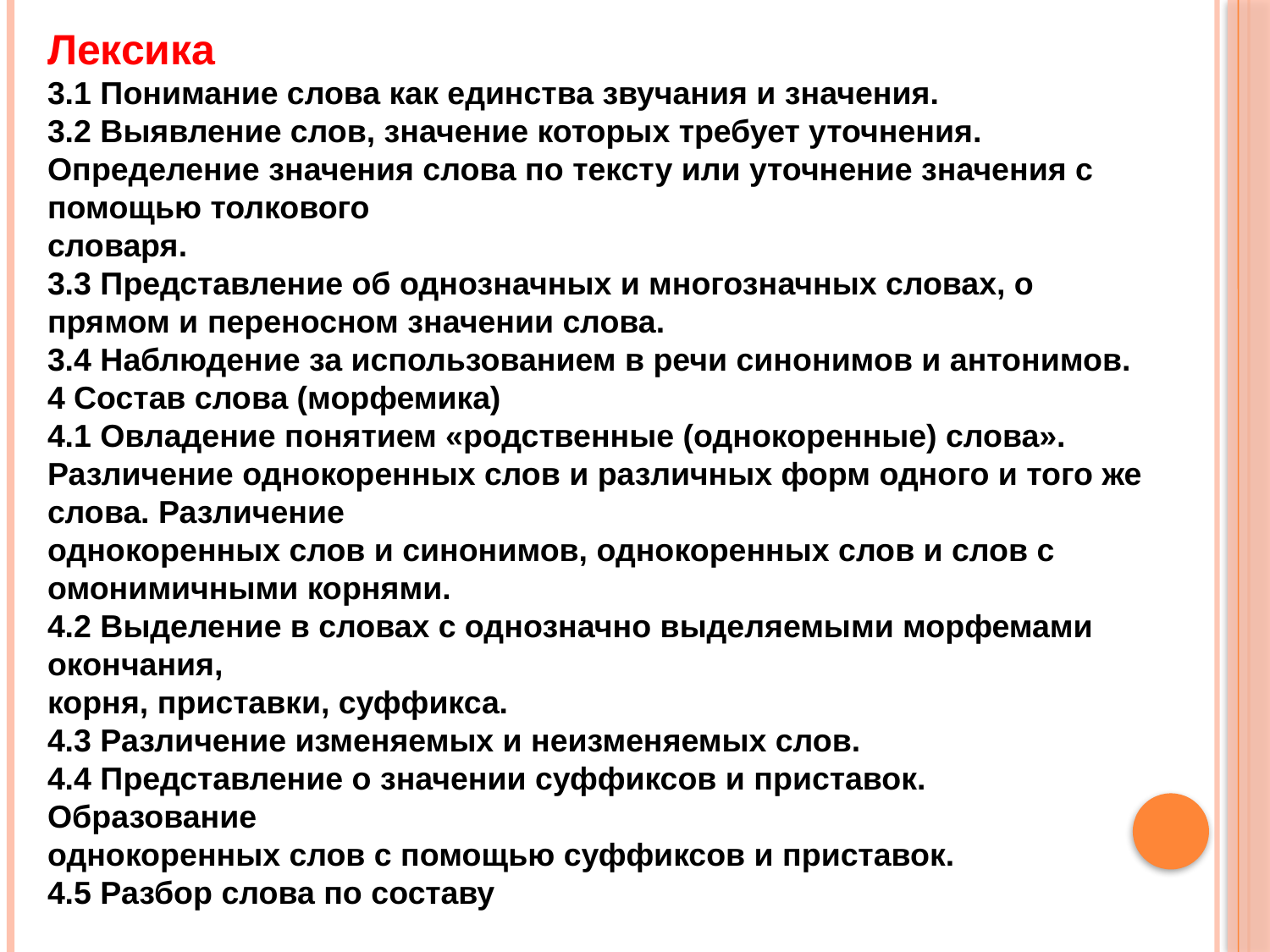

Лексика
3.1 Понимание слова как единства звучания и значения.
3.2 Выявление слов, значение которых требует уточнения. Определение значения слова по тексту или уточнение значения с помощью толкового
словаря.
3.3 Представление об однозначных и многозначных словах, о прямом и переносном значении слова.
3.4 Наблюдение за использованием в речи синонимов и антонимов.
4 Состав слова (морфемика)
4.1 Овладение понятием «родственные (однокоренные) слова». Различение однокоренных слов и различных форм одного и того же слова. Различение
однокоренных слов и синонимов, однокоренных слов и слов с омонимичными корнями.
4.2 Выделение в словах с однозначно выделяемыми морфемами окончания,
корня, приставки, суффикса.
4.3 Различение изменяемых и неизменяемых слов.
4.4 Представление о значении суффиксов и приставок. Образование
однокоренных слов с помощью суффиксов и приставок.
4.5 Разбор слова по составу